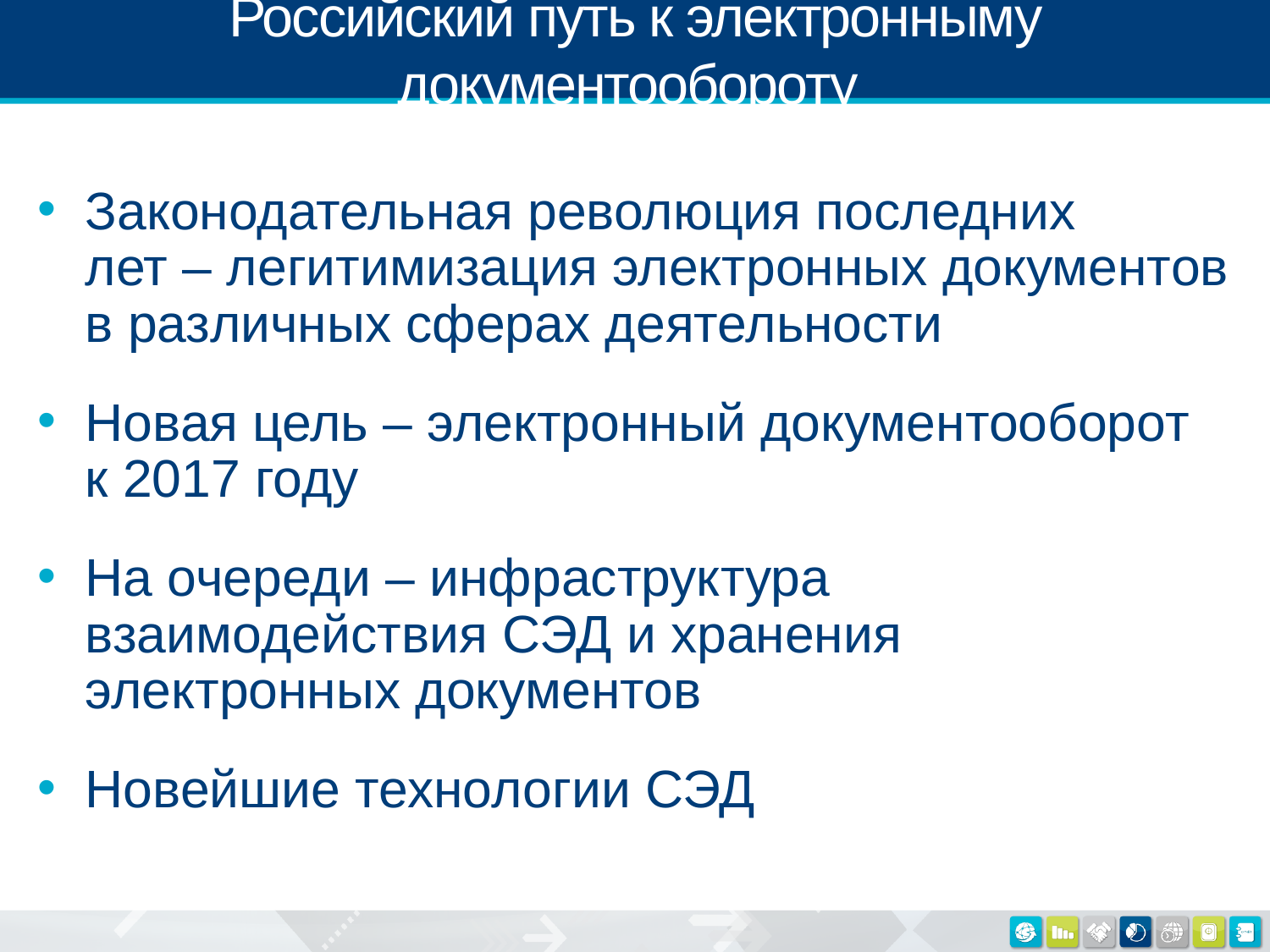

# Российский путь к электронныму документообороту
Законодательная революция последних
лет – легитимизация электронных документов в различных сферах деятельности
Новая цель – электронный документооборот
к 2017 году
На очереди – инфраструктура взаимодействия СЭД и хранения электронных документов
Новейшие технологии СЭД